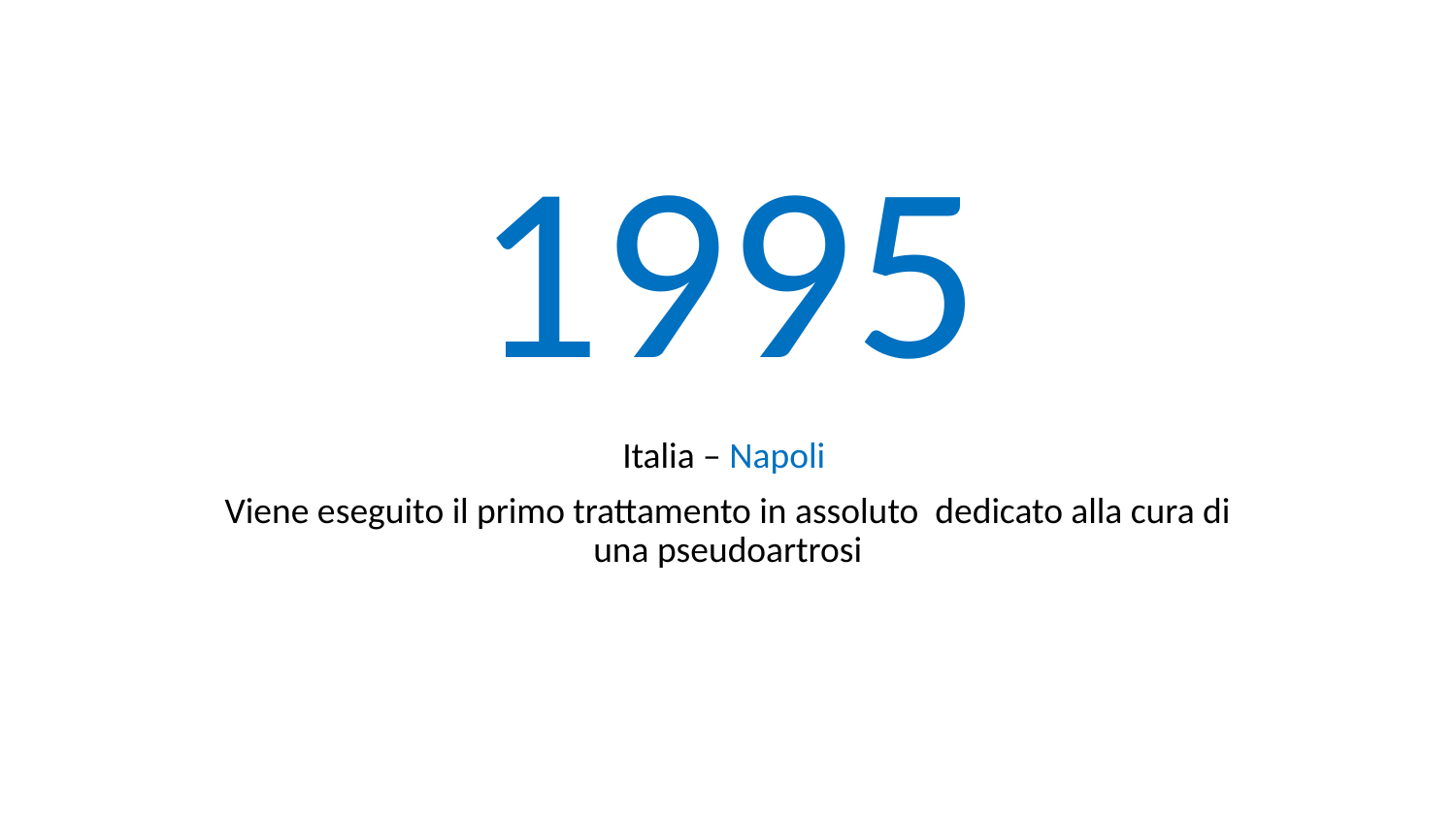

# 1995
Italia – Napoli
Viene eseguito il primo trattamento in assoluto  dedicato alla cura di una pseudoartrosi